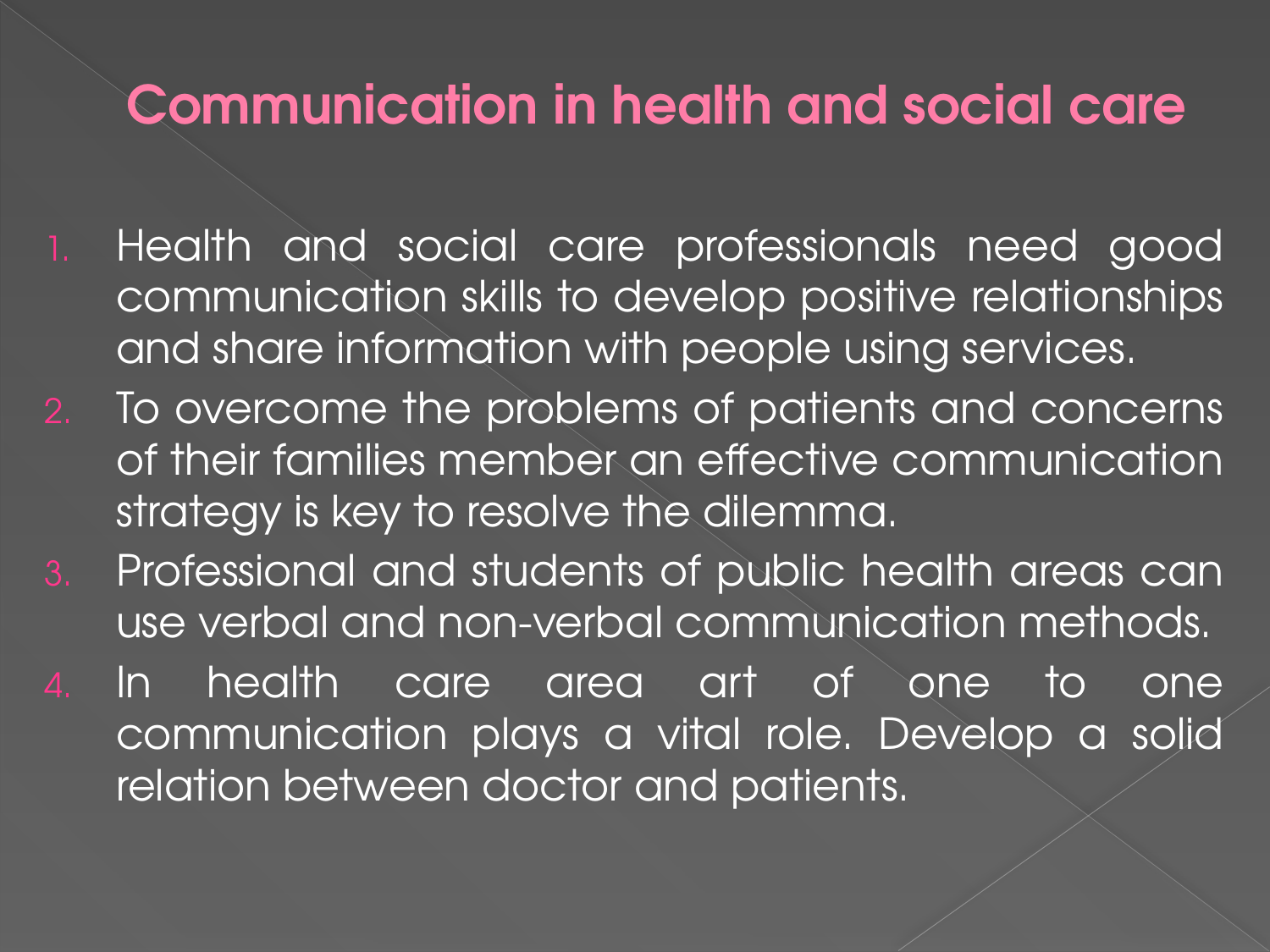

# Communication in health and social care
Health and social care professionals need good communication skills to develop positive relationships and share information with people using services.
To overcome the problems of patients and concerns of their families member an effective communication strategy is key to resolve the dilemma.
Professional and students of public health areas can use verbal and non-verbal communication methods.
In health care area art of one to one communication plays a vital role. Develop a solid relation between doctor and patients.